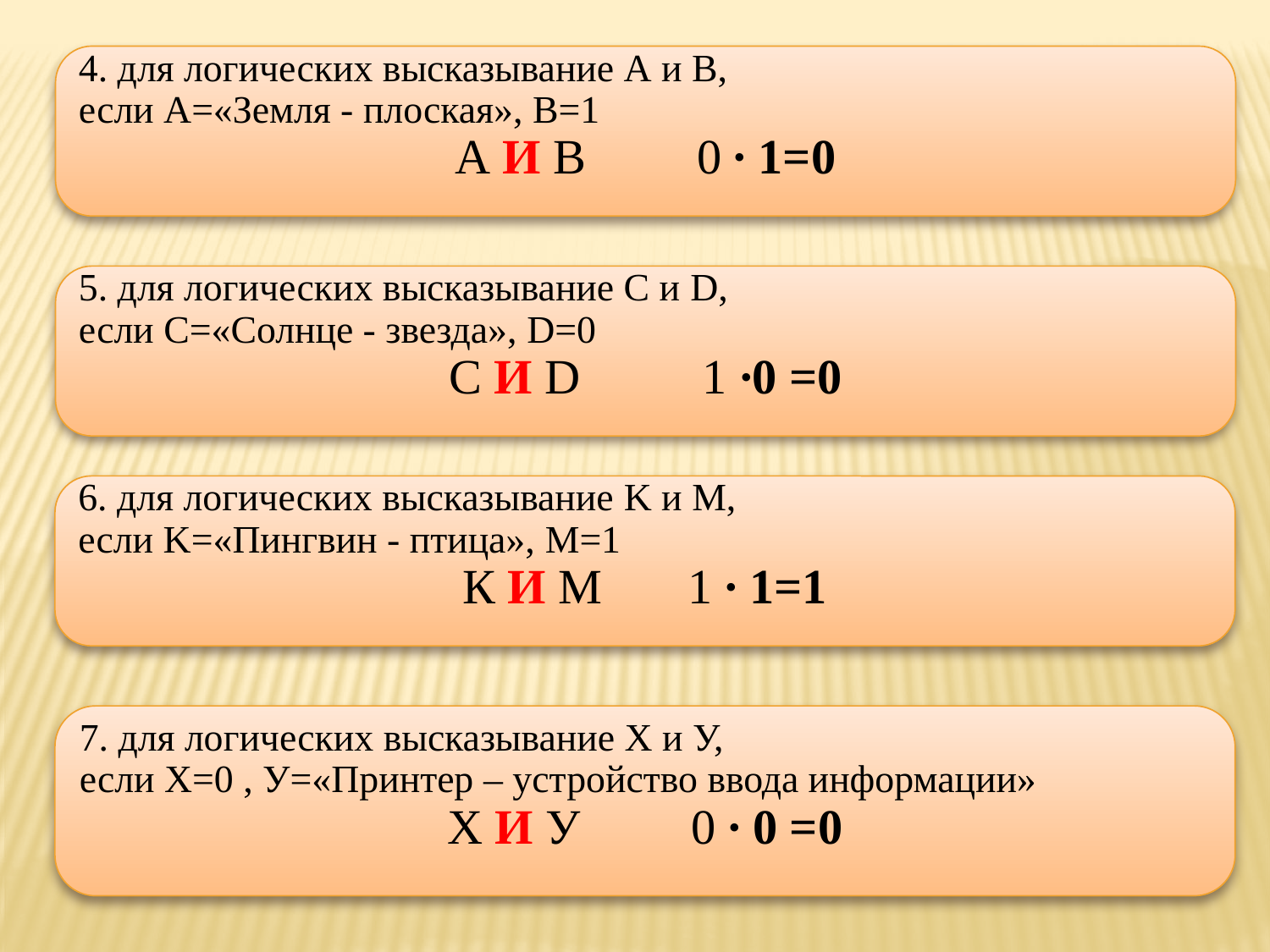

4. для логических высказывание А и В,
если А=«Земля - плоская», В=1
А И В         0 ∙ 1=0

5. для логических высказывание С и D,
если C=«Солнце - звезда», D=0
C И D          1 ∙0 =0

6. для логических высказывание K и M,
если K=«Пингвин - птица», M=1
К И М       1 ∙ 1=1

7. для логических высказывание Х и У,
если Х=0 , У=«Принтер – устройство ввода информации»
Х И У         0 ∙ 0 =0